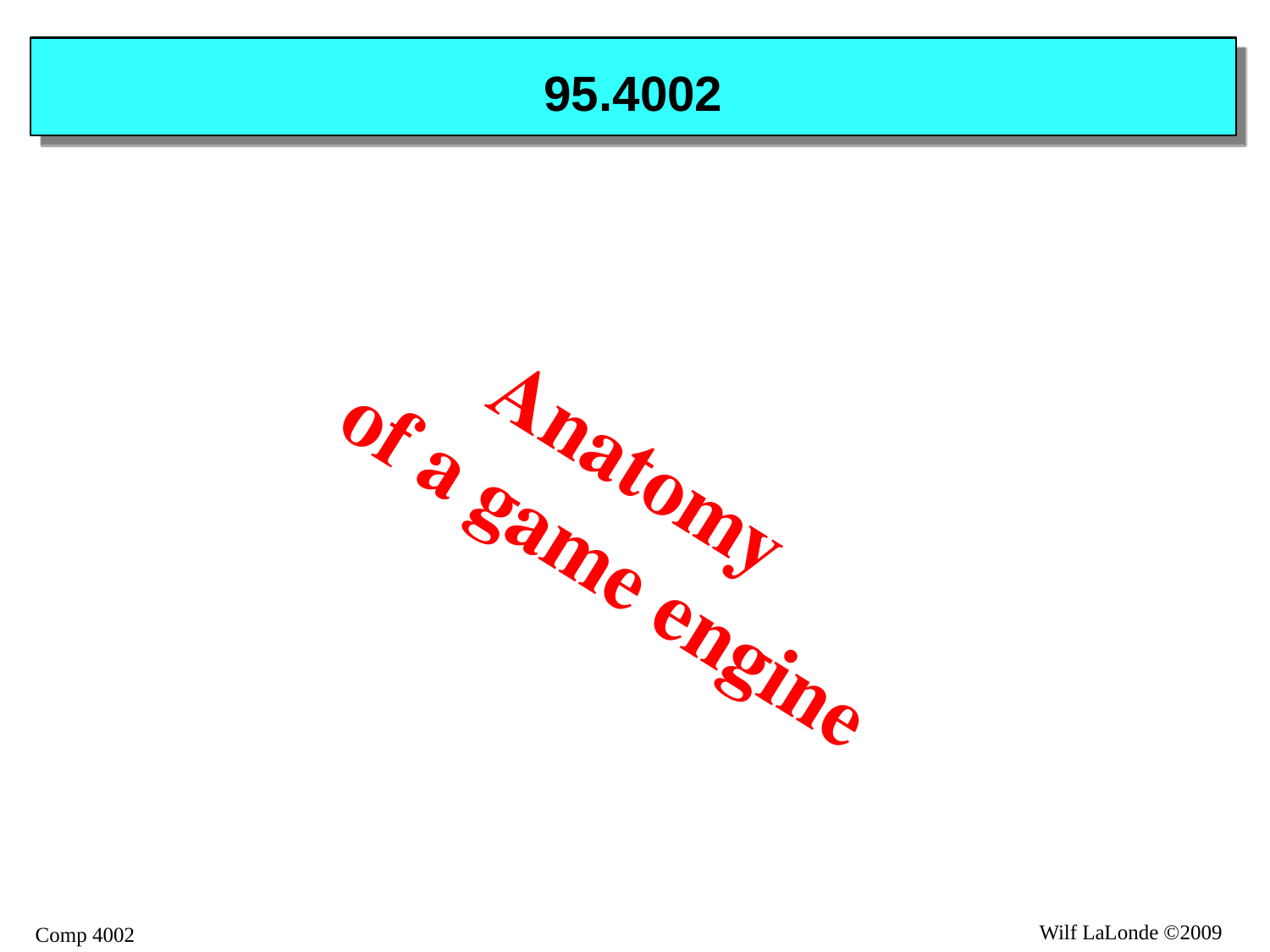

# 95.4002
Anatomy
of a game engine